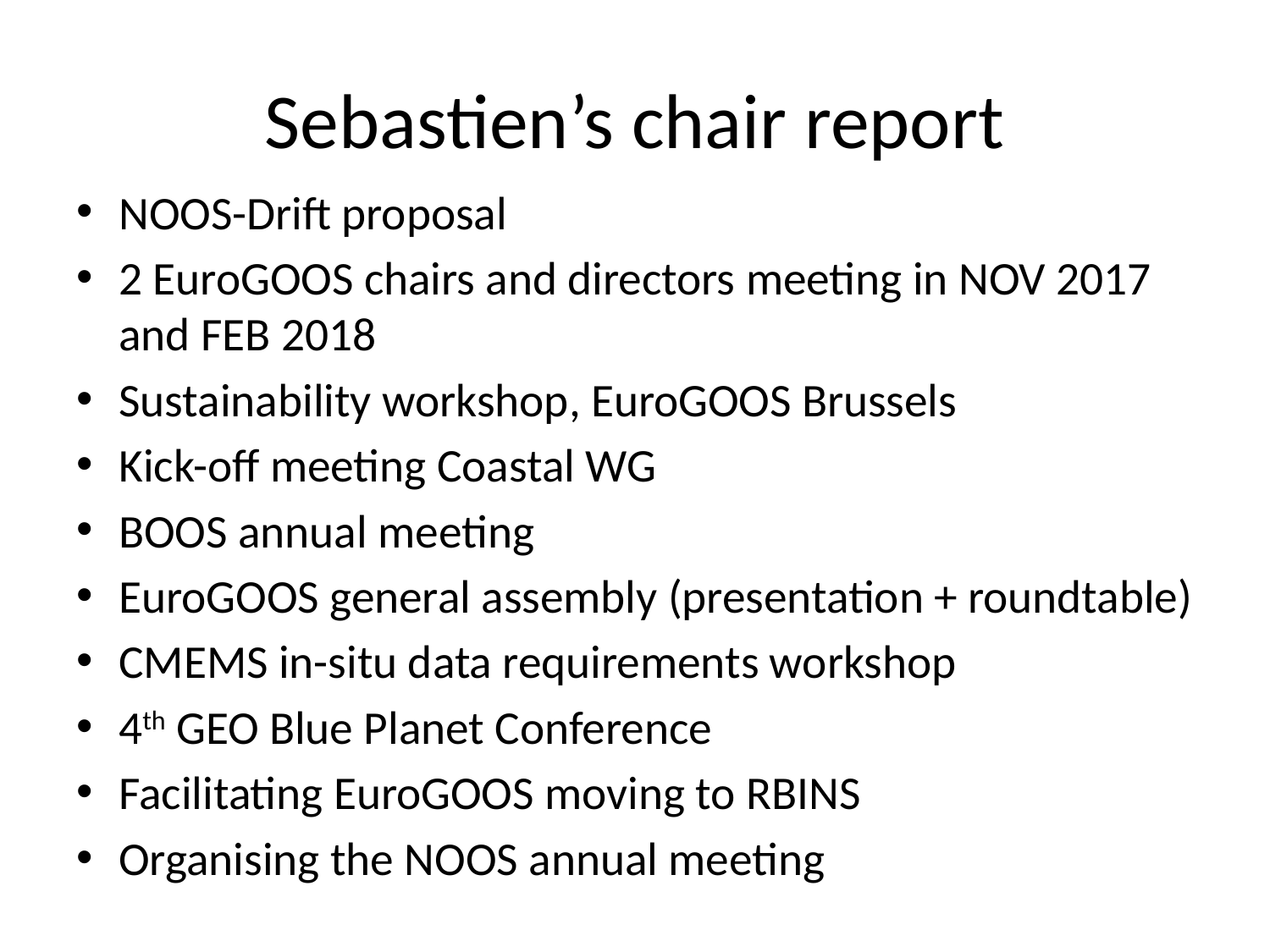

# Sebastien’s chair report
NOOS-Drift proposal
2 EuroGOOS chairs and directors meeting in NOV 2017 and FEB 2018
Sustainability workshop, EuroGOOS Brussels
Kick-off meeting Coastal WG
BOOS annual meeting
EuroGOOS general assembly (presentation + roundtable)
CMEMS in-situ data requirements workshop
4th GEO Blue Planet Conference
Facilitating EuroGOOS moving to RBINS
Organising the NOOS annual meeting